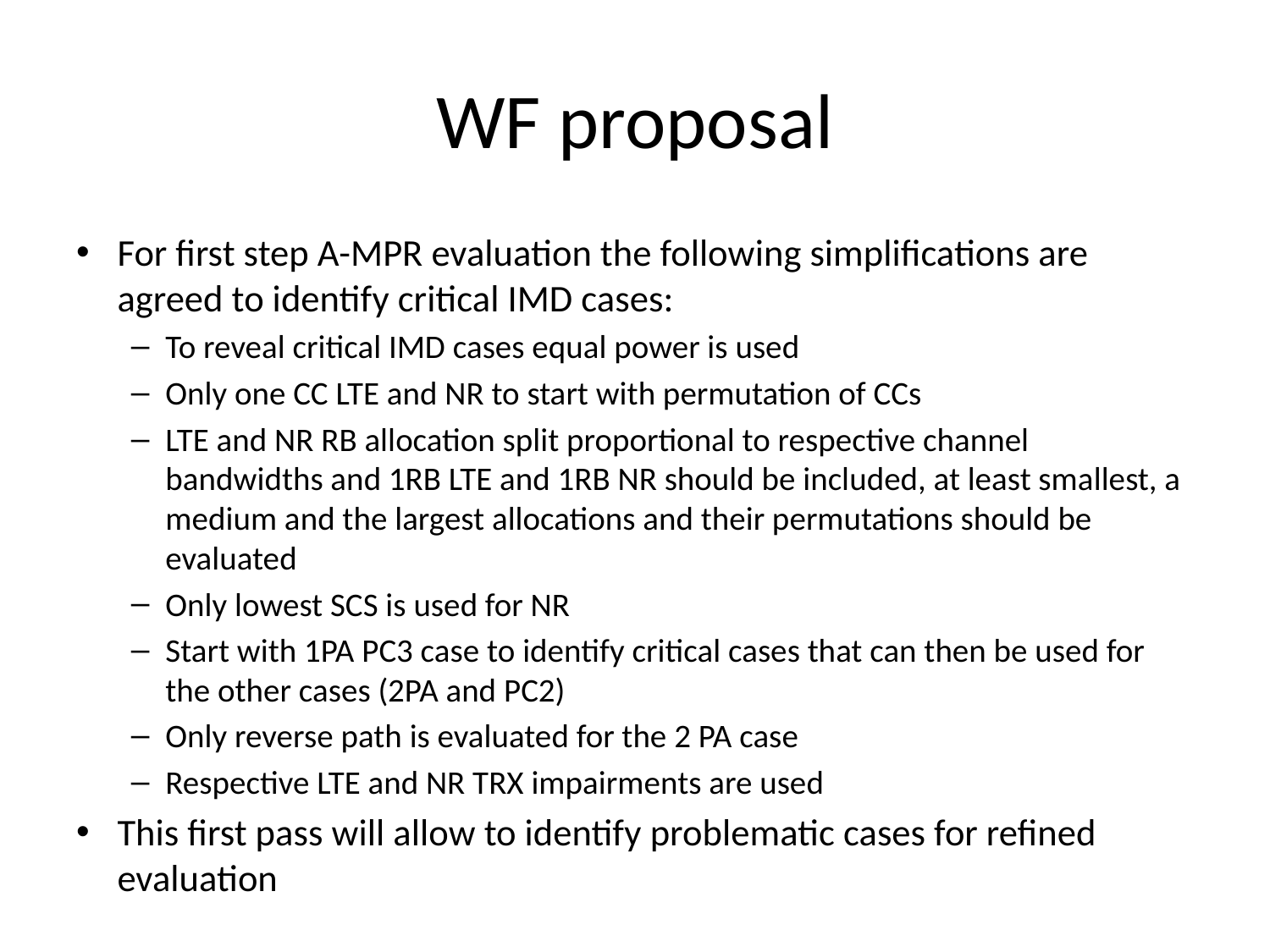

# WF proposal
For first step A-MPR evaluation the following simplifications are agreed to identify critical IMD cases:
To reveal critical IMD cases equal power is used
Only one CC LTE and NR to start with permutation of CCs
LTE and NR RB allocation split proportional to respective channel bandwidths and 1RB LTE and 1RB NR should be included, at least smallest, a medium and the largest allocations and their permutations should be evaluated
Only lowest SCS is used for NR
Start with 1PA PC3 case to identify critical cases that can then be used for the other cases (2PA and PC2)
Only reverse path is evaluated for the 2 PA case
Respective LTE and NR TRX impairments are used
This first pass will allow to identify problematic cases for refined evaluation